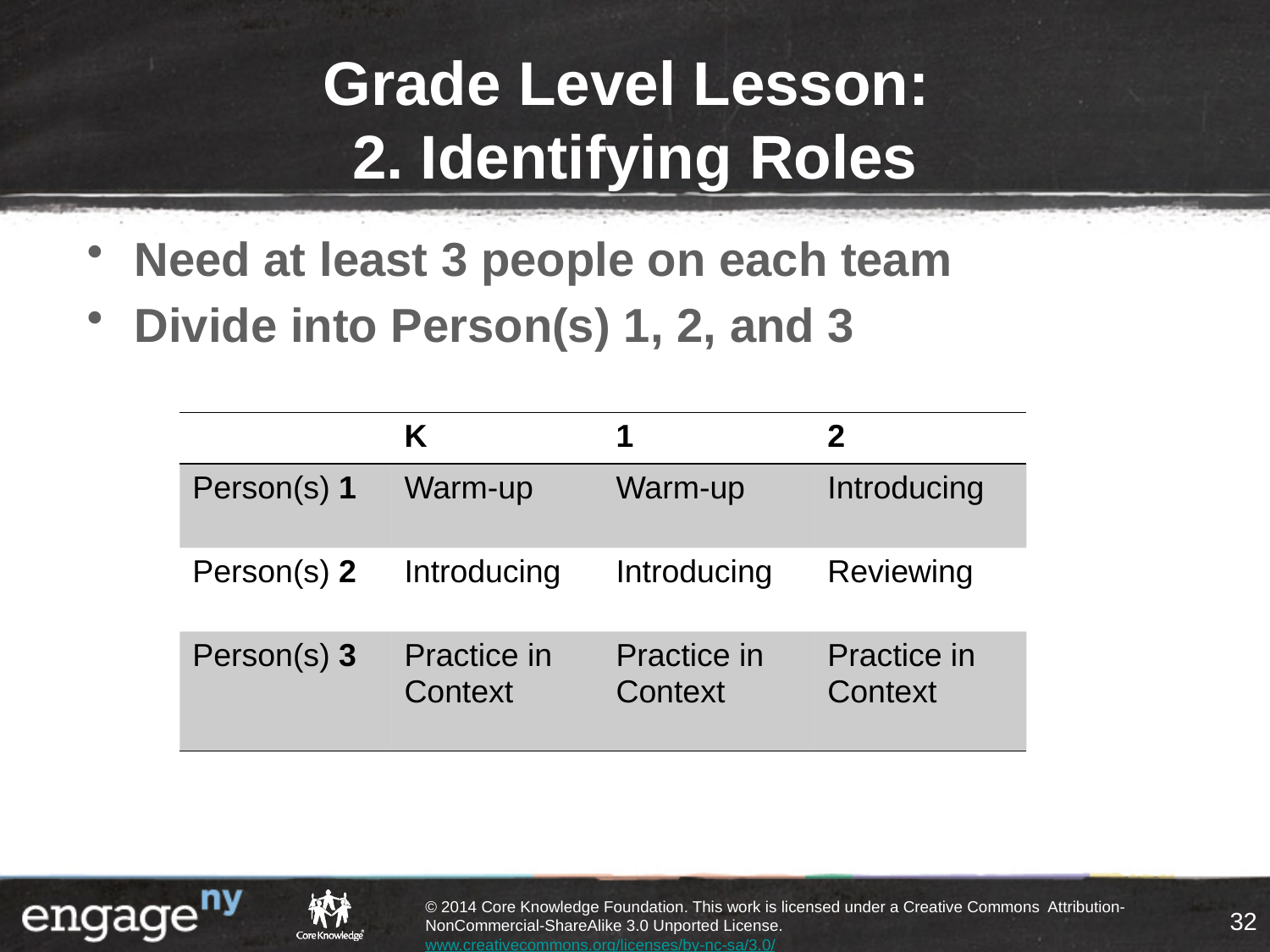

# Grade Level Lesson: 2. Identifying Roles
Need at least 3 people on each team
Divide into Person(s) 1, 2, and 3

|  | K | 1 | 2 |
| --- | --- | --- | --- |
| Person(s) 1 | Warm-up | Warm-up | Introducing |
| Person(s) 2 | Introducing | Introducing | Reviewing |
| Person(s) 3 | Practice in Context | Practice in Context | Practice in Context |
32